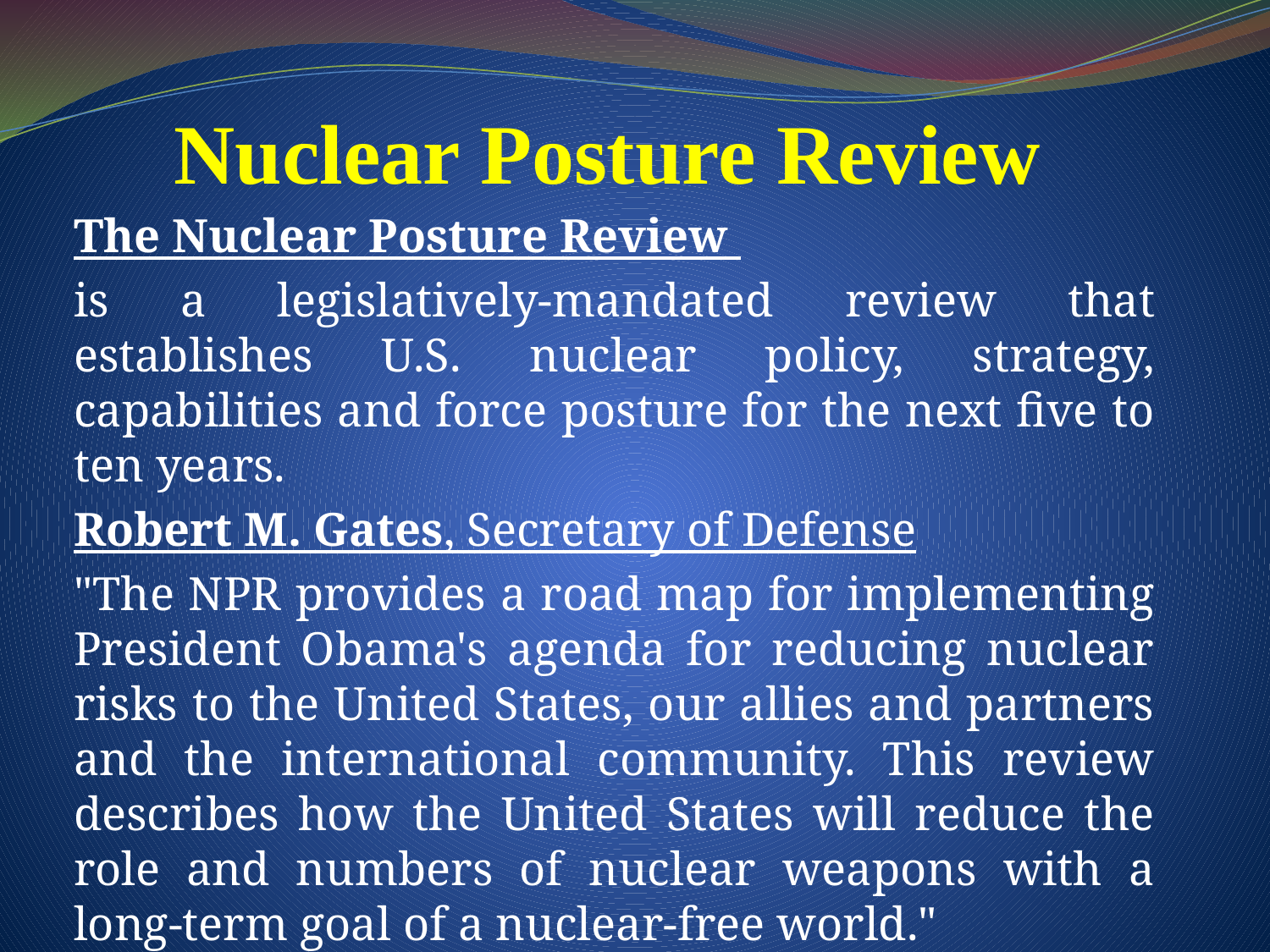

# Nuclear Posture Review
The Nuclear Posture Review
is a legislatively-mandated review that establishes U.S. nuclear policy, strategy, capabilities and force posture for the next five to ten years.
Robert M. Gates, Secretary of Defense
"The NPR provides a road map for implementing President Obama's agenda for reducing nuclear risks to the United States, our allies and partners and the international community. This review describes how the United States will reduce the role and numbers of nuclear weapons with a long-term goal of a nuclear-free world."